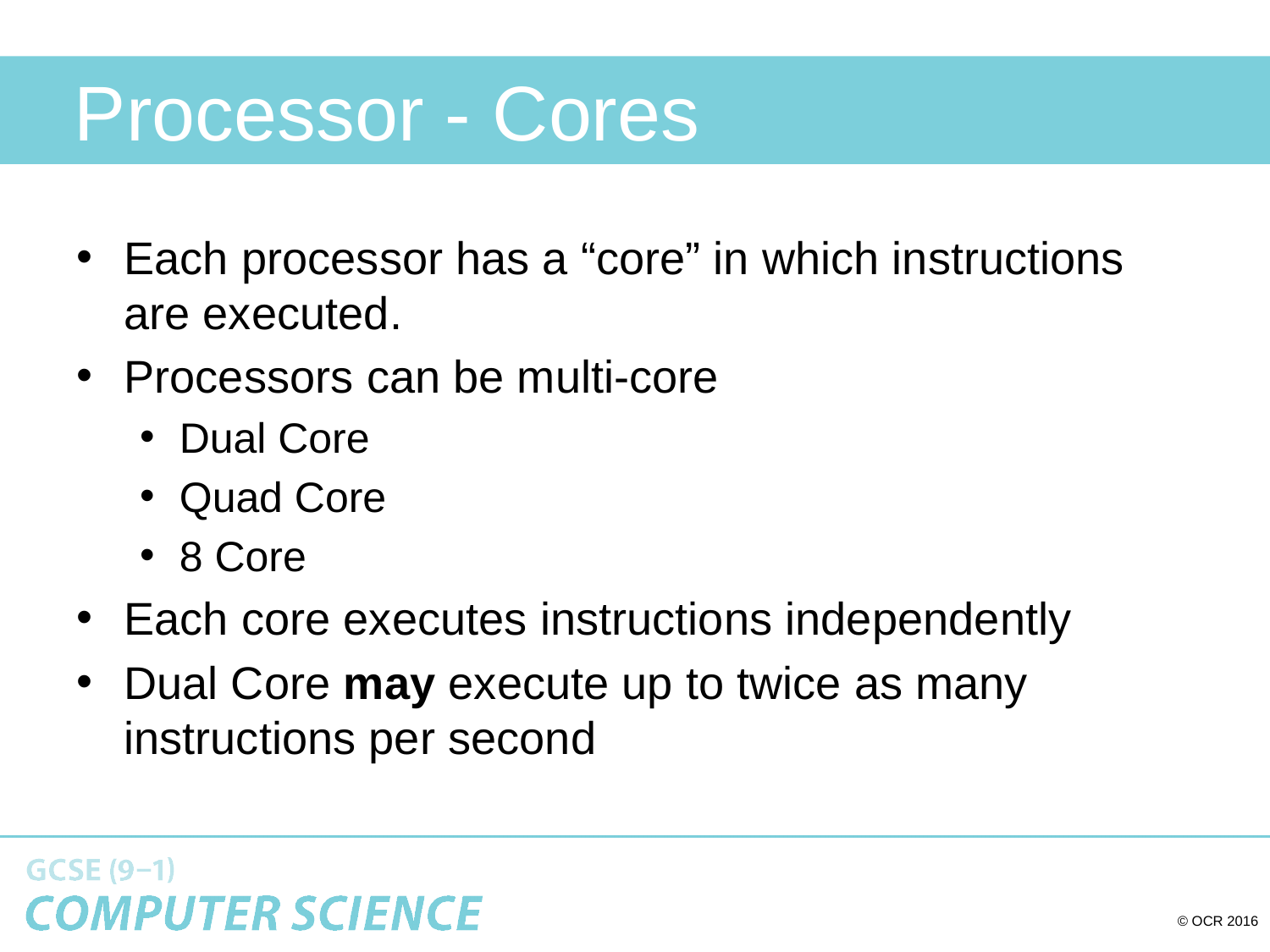

# Processor - Cores
Each processor has a “core” in which instructions are executed.
Processors can be multi-core
Dual Core
Quad Core
8 Core
Each core executes instructions independently
Dual Core may execute up to twice as many instructions per second